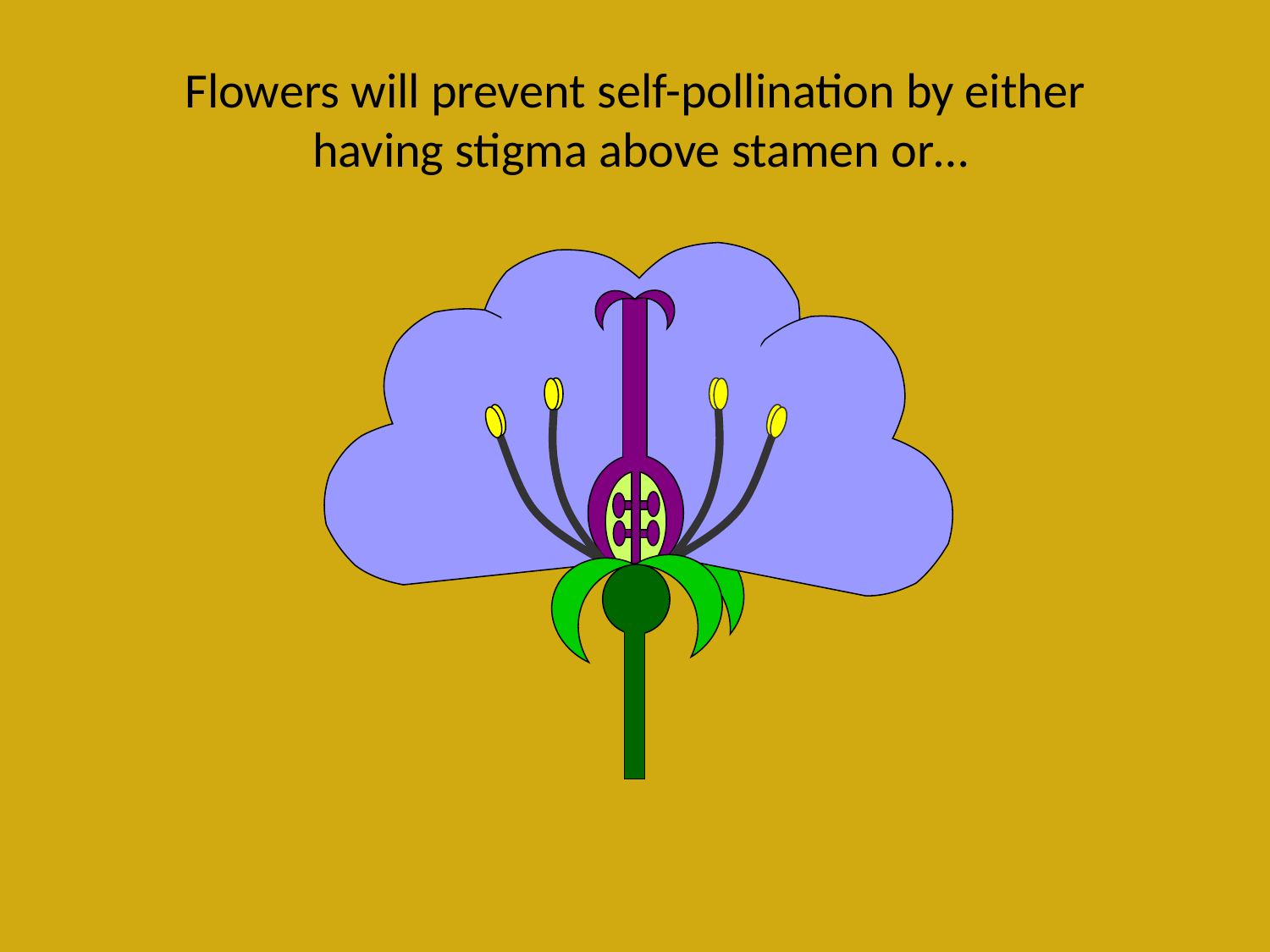

# Flowers will prevent self-pollination by either having stigma above stamen or…